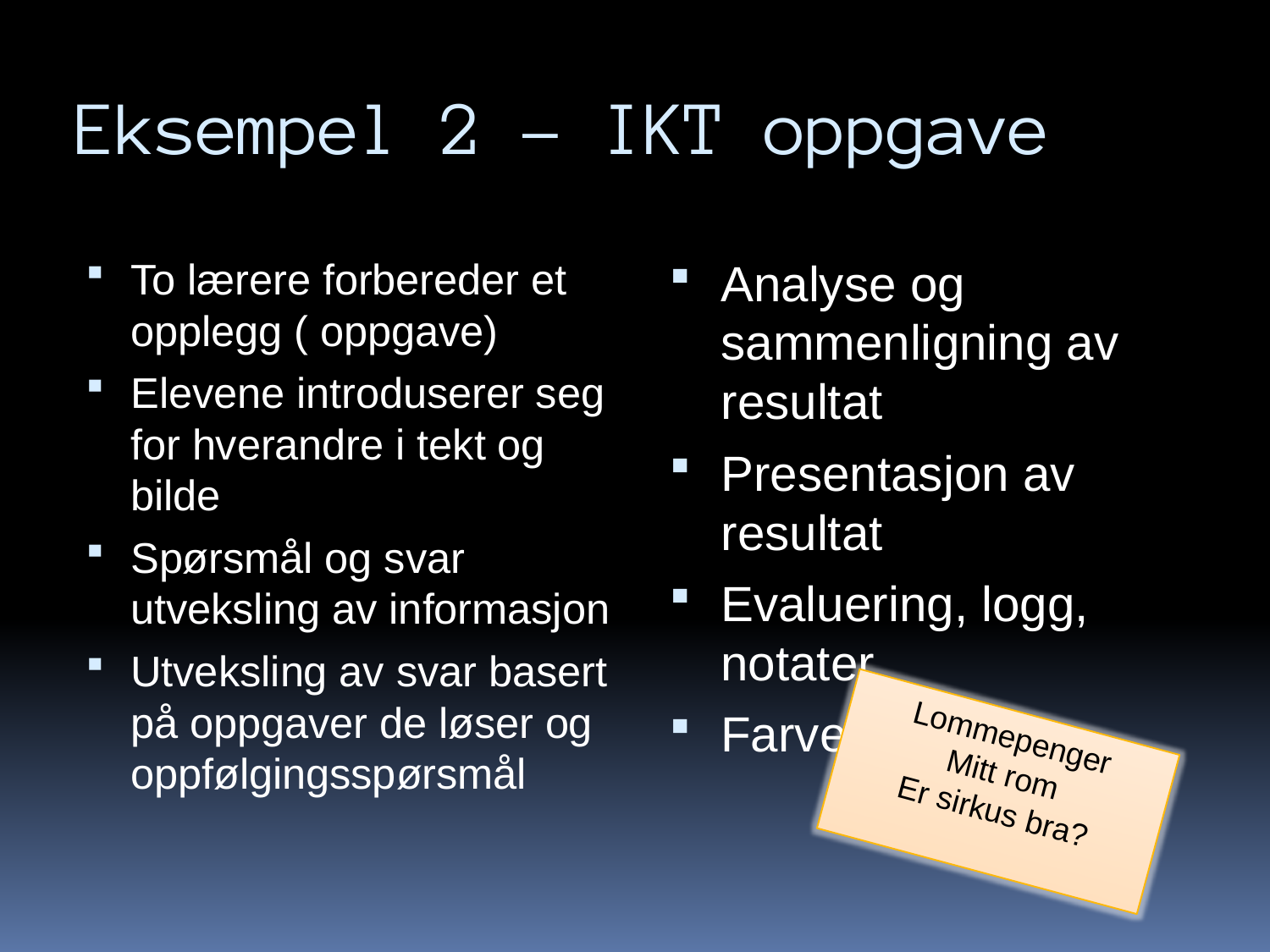

# Eksempel 2 – IKT oppgave
To lærere forbereder et opplegg ( oppgave)
Elevene introduserer seg for hverandre i tekt og bilde
Spørsmål og svar utveksling av informasjon
Utveksling av svar basert på oppgaver de løser og oppfølgingsspørsmål
Analyse og sammenligning av resultat
Presentasjon av resultat
Evaluering, logg, notater
Farvel brev
Lommepenger
Mitt rom
Er sirkus bra?